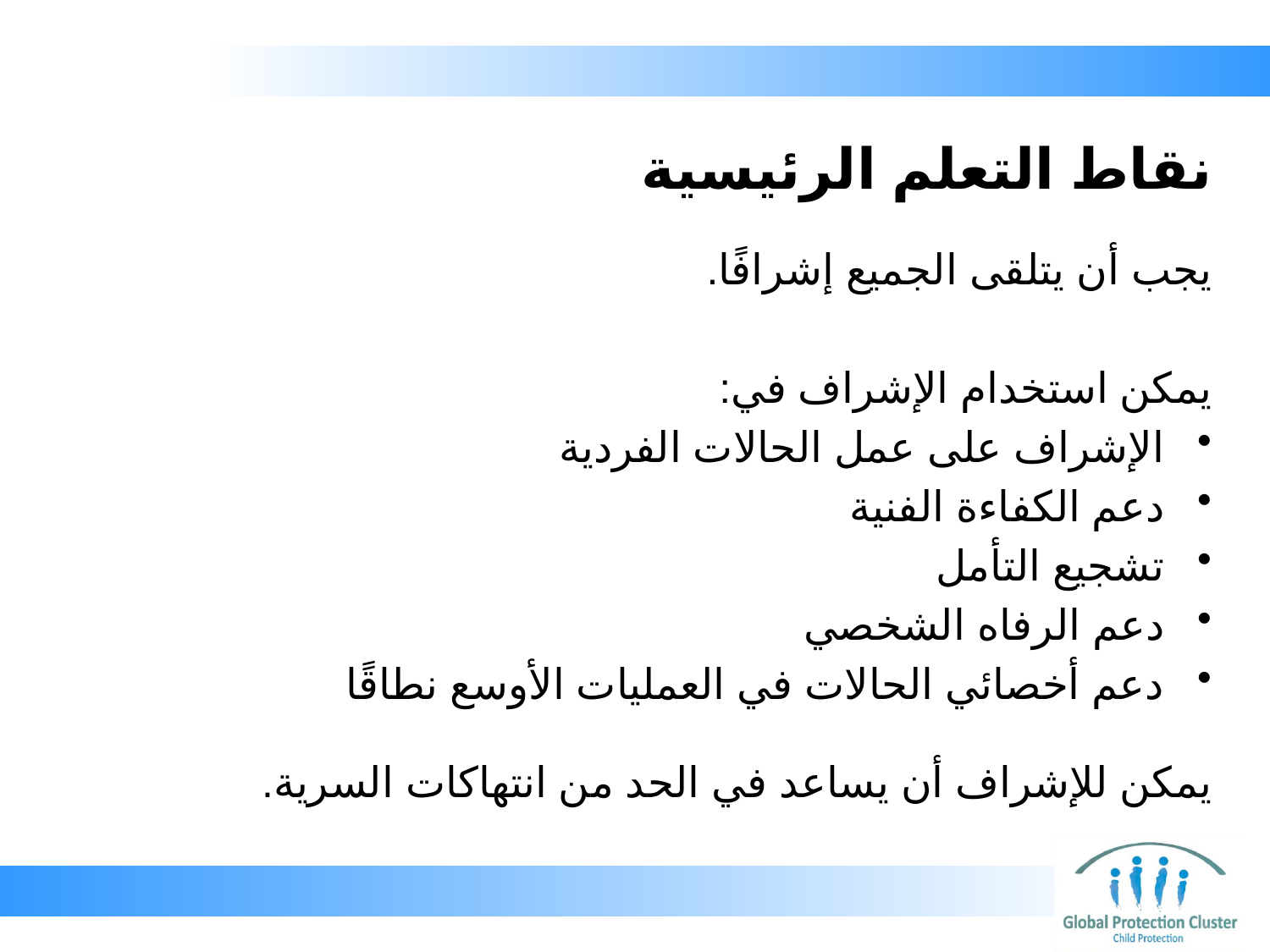

# نقاط التعلم الرئيسية
يجب أن يتلقى الجميع إشرافًا.

يمكن استخدام الإشراف في:
الإشراف على عمل الحالات الفردية
دعم الكفاءة الفنية
تشجيع التأمل
دعم الرفاه الشخصي
دعم أخصائي الحالات في العمليات الأوسع نطاقًا

يمكن للإشراف أن يساعد في الحد من انتهاكات السرية.